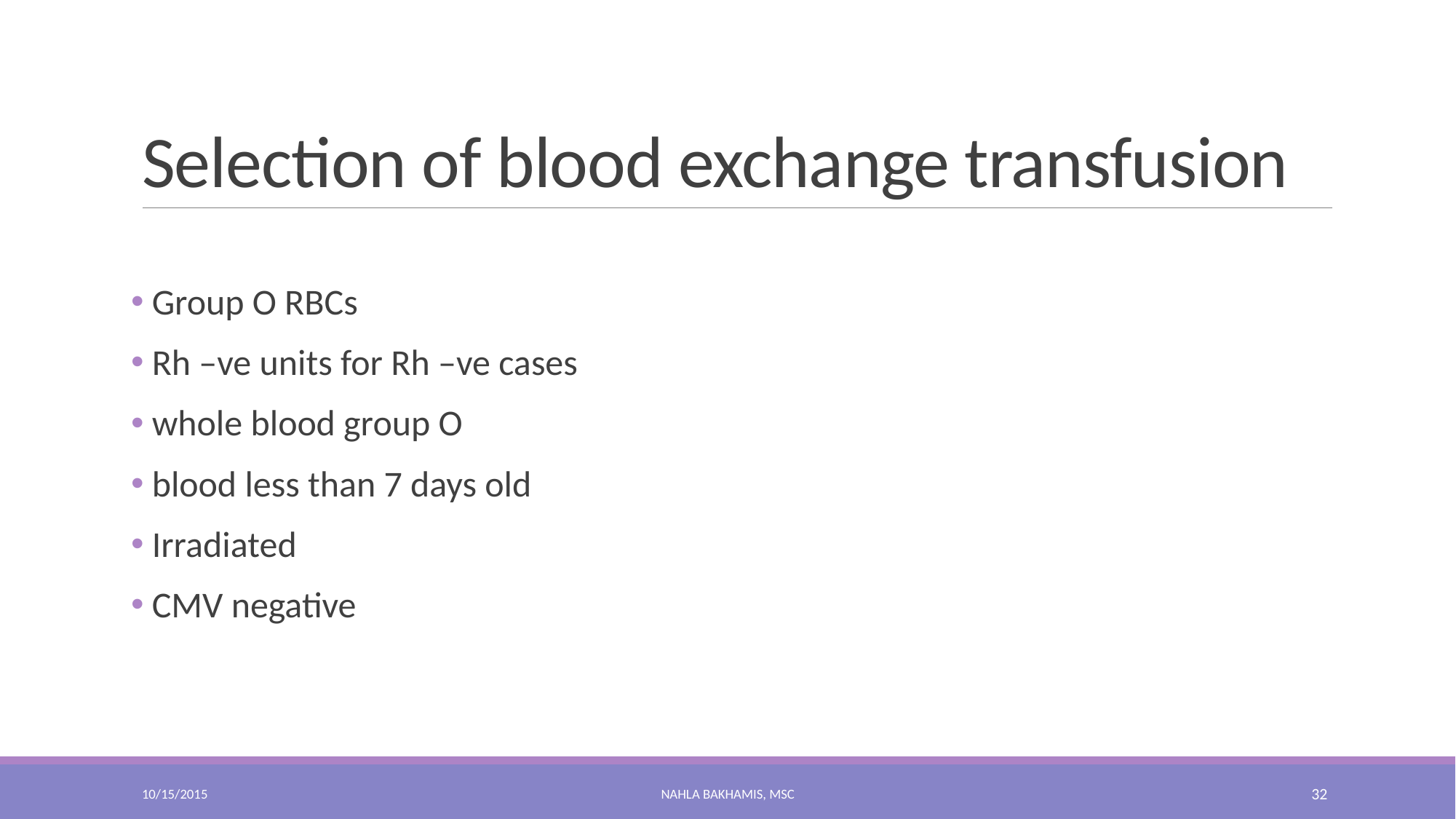

# Selection of blood exchange transfusion

 Group O RBCs
 Rh –ve units for Rh –ve cases
 whole blood group O
 blood less than 7 days old
 Irradiated
 CMV negative
10/15/2015
NAHLA BAKHAMIS, MSc
32